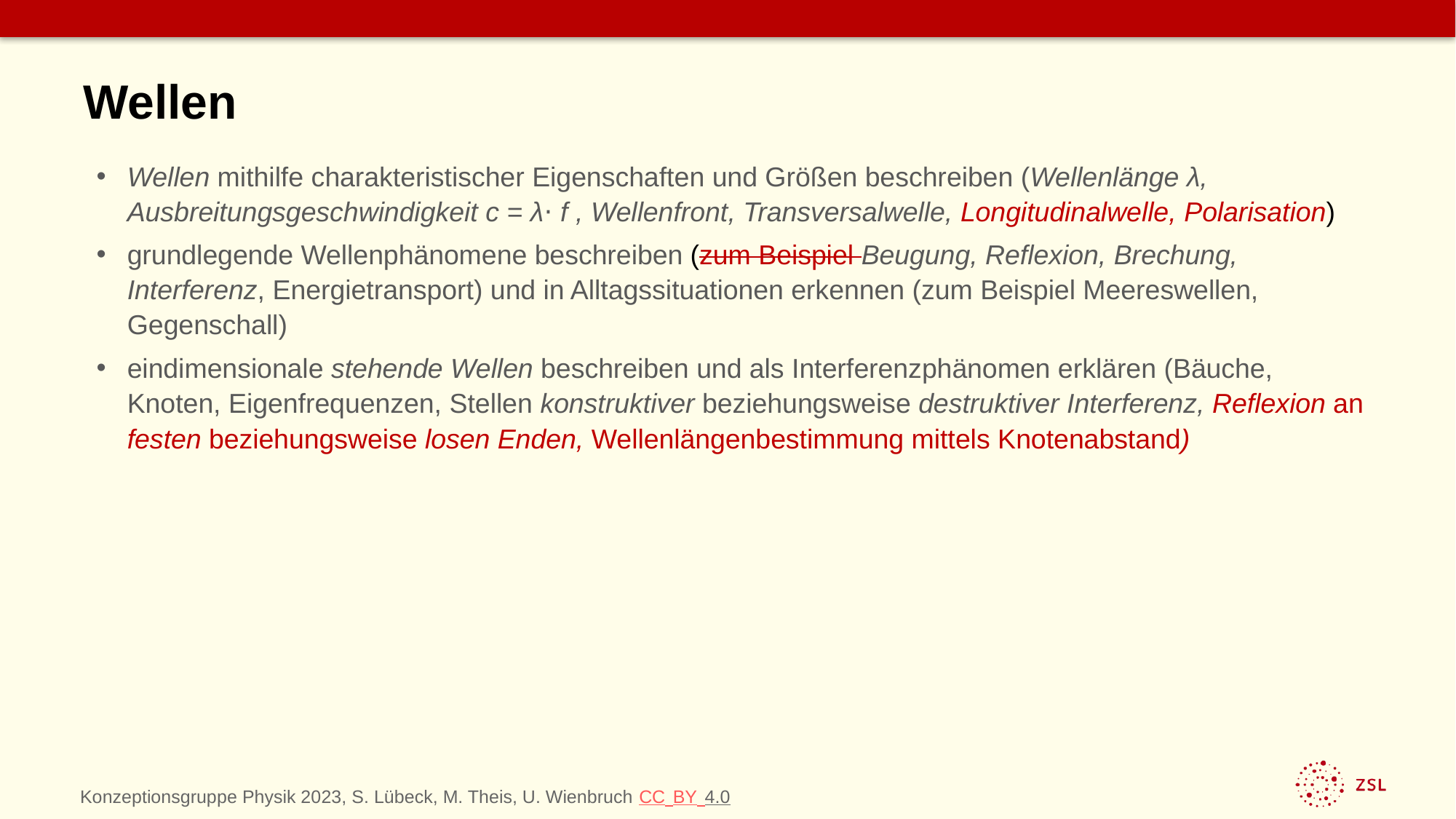

# Wellen
Wellen mithilfe charakteristischer Eigenschaften und Größen beschreiben (Wellenlänge λ,  Ausbreitungsgeschwindigkeit c = λ⋅ f , Wellenfront, Transversalwelle, Longitudinalwelle, Polarisation)
grundlegende Wellenphänomene beschreiben (zum Beispiel Beugung, Reflexion, Brechung, Interferenz, Energietransport) und in Alltagssituationen erkennen (zum Beispiel Meereswellen, Gegenschall)
eindimensionale stehende Wellen beschreiben und als Interferenzphänomen erklären (Bäuche, Knoten, Eigenfrequenzen, Stellen konstruktiver beziehungsweise destruktiver Interferenz, Reflexion an festen beziehungsweise losen Enden, Wellenlängenbestimmung mittels Knotenabstand)